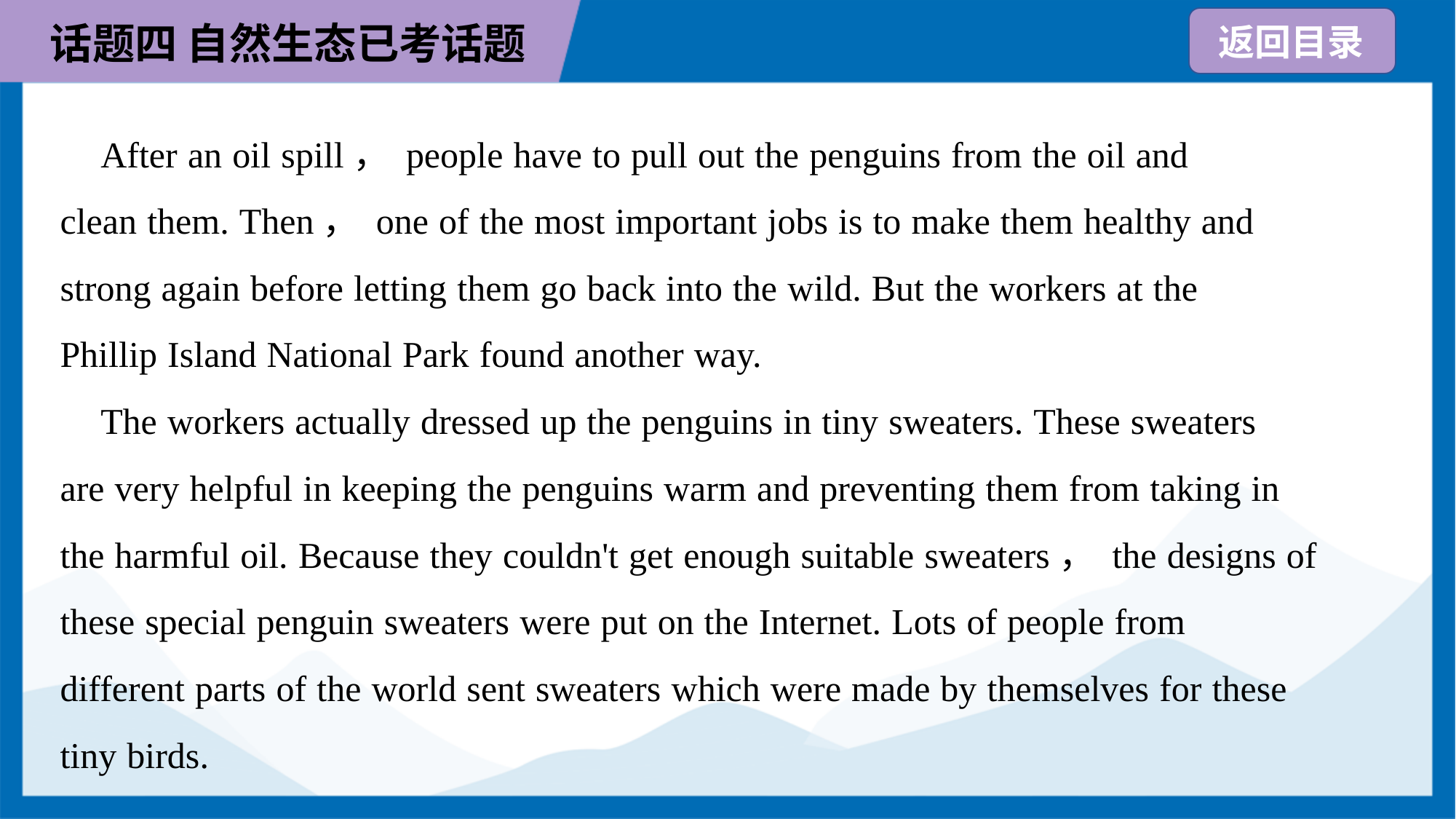

After an oil spill， people have to pull out the penguins from the oil and
clean them. Then， one of the most important jobs is to make them healthy and
strong again before letting them go back into the wild. But the workers at the
Phillip Island National Park found another way.
    The workers actually dressed up the penguins in tiny sweaters. These sweaters
are very helpful in keeping the penguins warm and preventing them from taking in
the harmful oil. Because they couldn't get enough suitable sweaters， the designs of
these special penguin sweaters were put on the Internet. Lots of people from
different parts of the world sent sweaters which were made by themselves for these
tiny birds.